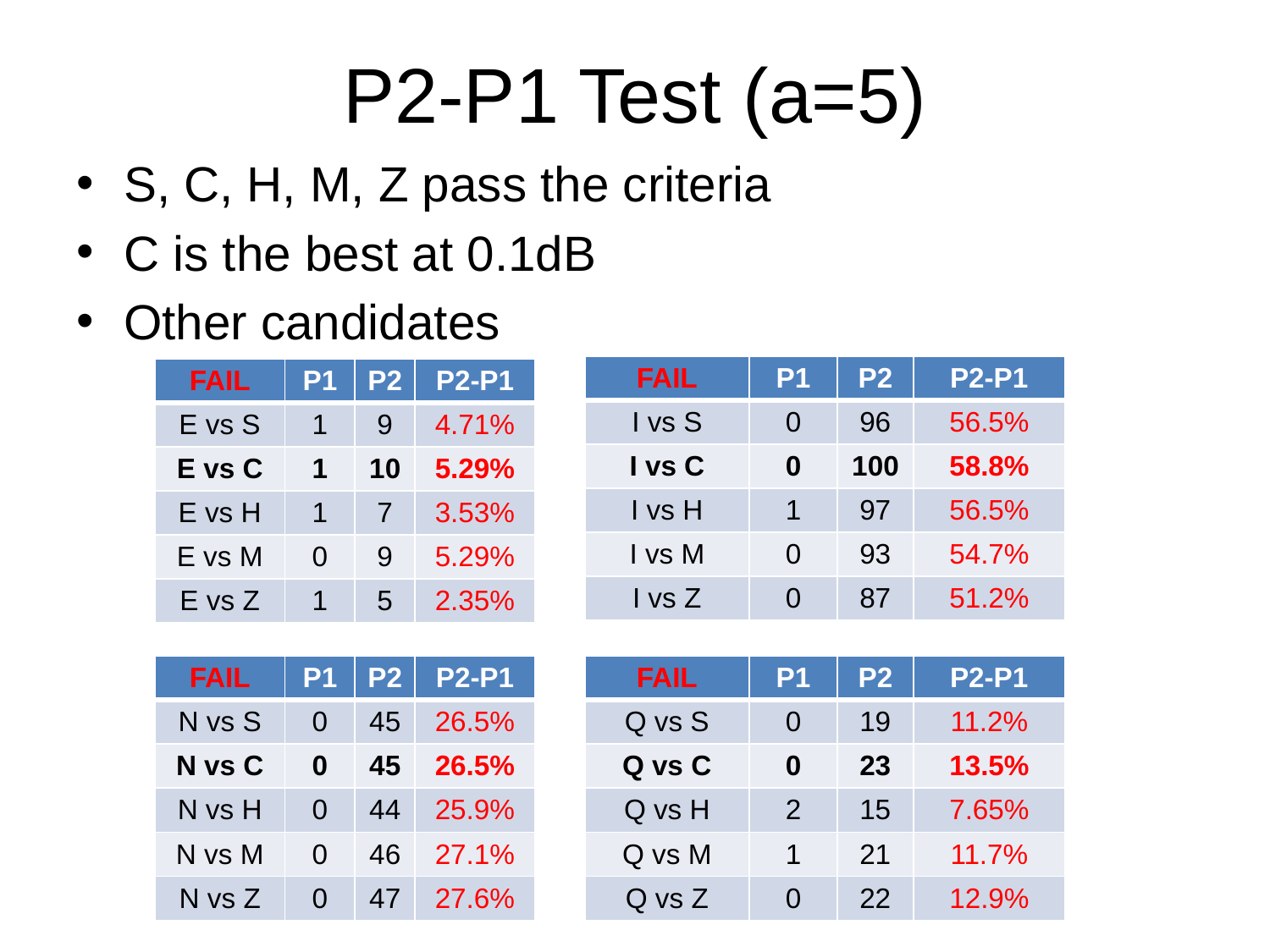

# P2-P1 Test (a=5)
S, C, H, M, Z pass the criteria
C is the best at 0.1dB
Other candidates
| FAIL | P1 | P2 | P2-P1 |
| --- | --- | --- | --- |
| I vs S | 0 | 96 | 56.5% |
| I vs C | 0 | 100 | 58.8% |
| I vs H | 1 | 97 | 56.5% |
| I vs M | 0 | 93 | 54.7% |
| I vs Z | 0 | 87 | 51.2% |
| FAIL | P1 | P2 | P2-P1 |
| --- | --- | --- | --- |
| E vs S | 1 | 9 | 4.71% |
| E vs C | 1 | 10 | 5.29% |
| E vs H | 1 | 7 | 3.53% |
| E vs M | 0 | 9 | 5.29% |
| E vs Z | 1 | 5 | 2.35% |
| FAIL | P1 | P2 | P2-P1 |
| --- | --- | --- | --- |
| N vs S | 0 | 45 | 26.5% |
| N vs C | 0 | 45 | 26.5% |
| N vs H | 0 | 44 | 25.9% |
| N vs M | 0 | 46 | 27.1% |
| N vs Z | 0 | 47 | 27.6% |
| FAIL | P1 | P2 | P2-P1 |
| --- | --- | --- | --- |
| Q vs S | 0 | 19 | 11.2% |
| Q vs C | 0 | 23 | 13.5% |
| Q vs H | 2 | 15 | 7.65% |
| Q vs M | 1 | 21 | 11.7% |
| Q vs Z | 0 | 22 | 12.9% |